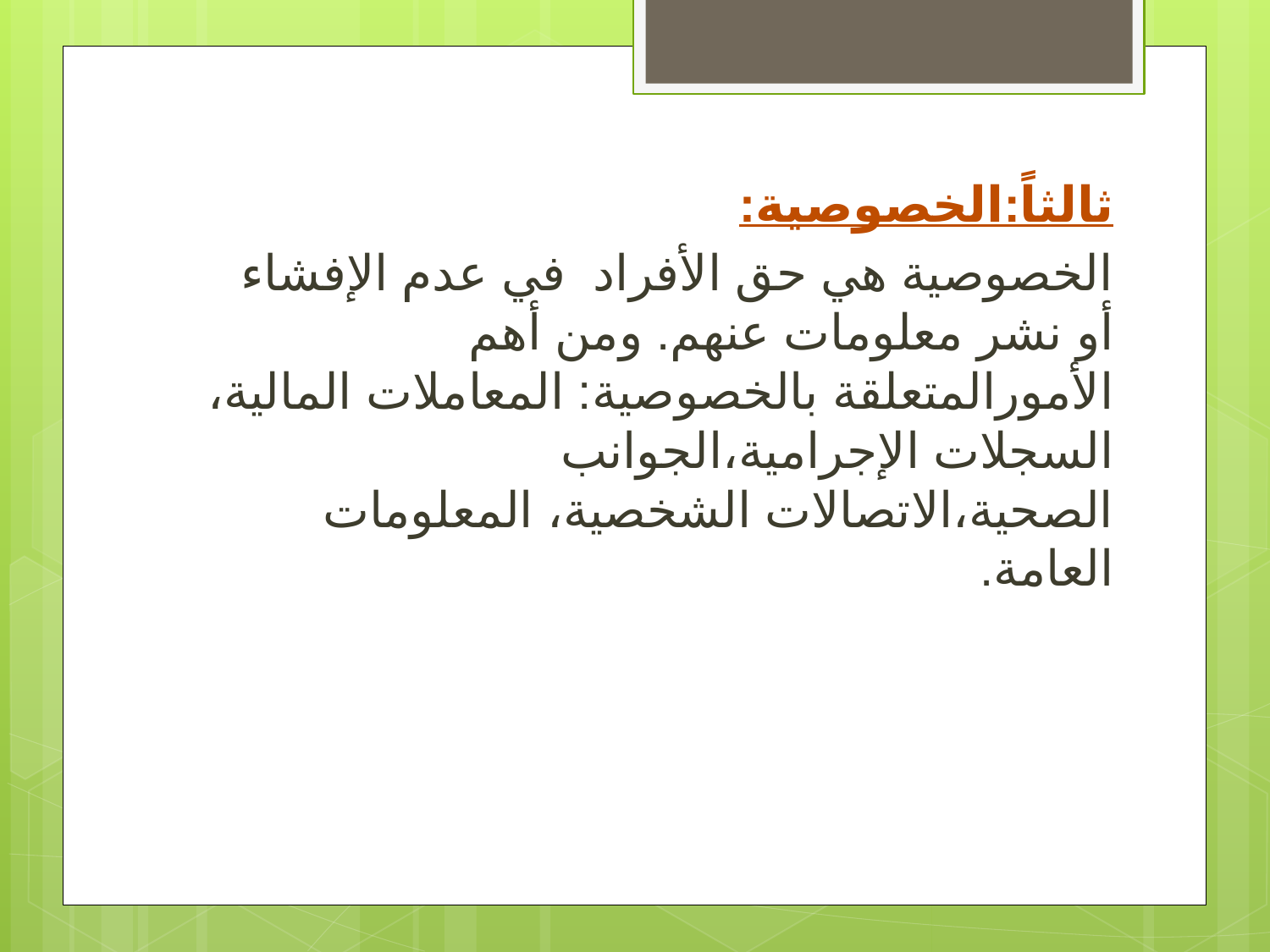

ثالثاً:الخصوصية:
الخصوصية هي حق الأفراد  في عدم الإفشاء أو نشر معلومات عنهم. ومن أهم الأمورالمتعلقة بالخصوصية: المعاملات المالية، السجلات الإجرامية،الجوانب الصحية،الاتصالات الشخصية، المعلومات العامة.